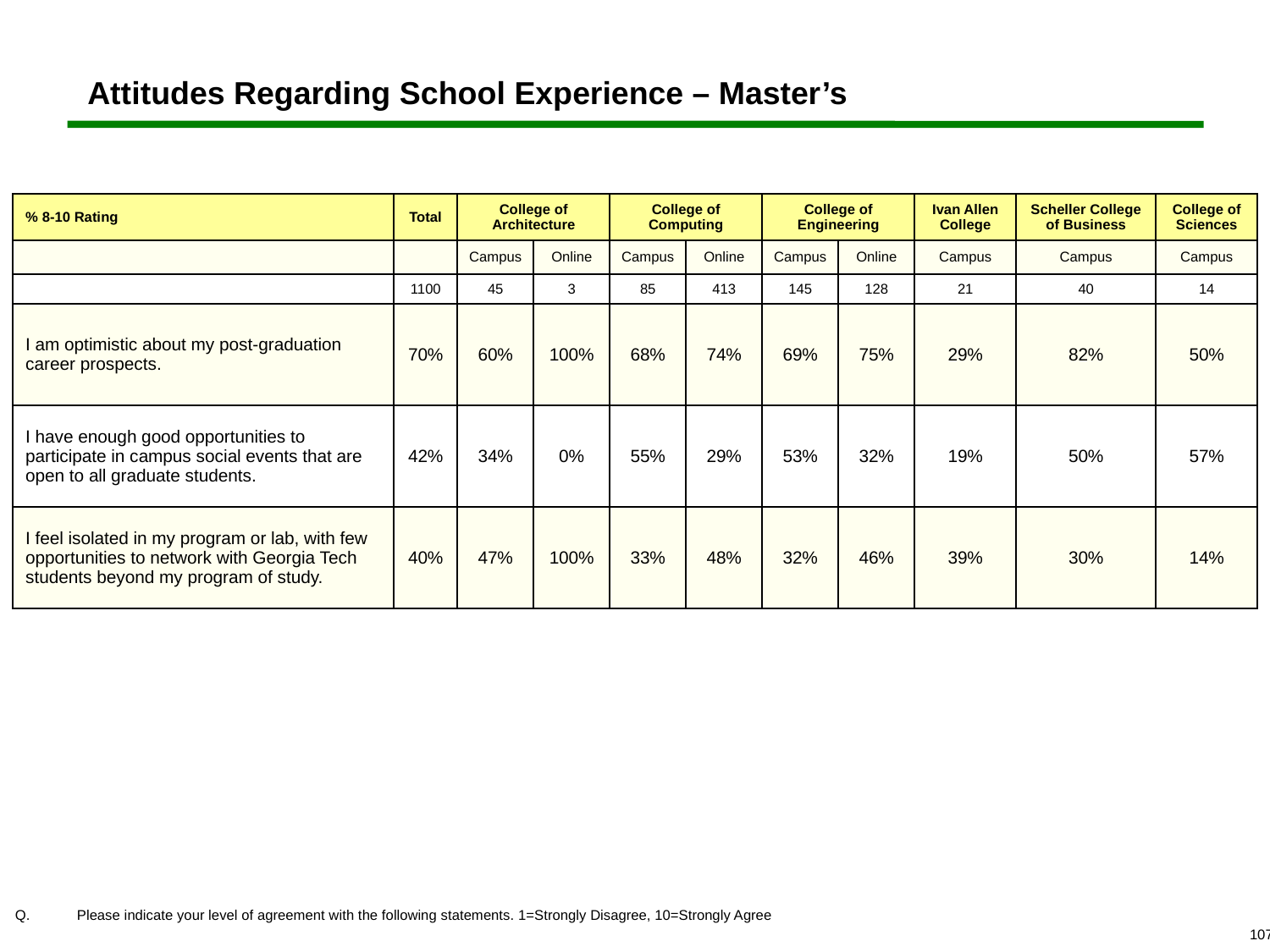

# Attitudes Regarding School Experience – Master’s
| % 8-10 Rating | Total | College of Architecture |  | College of Computing |  | College of Engineering |  | Ivan Allen College | Scheller College of Business | College of Sciences |
| --- | --- | --- | --- | --- | --- | --- | --- | --- | --- | --- |
|  |  | Campus | Online | Campus | Online | Campus | Online | Campus | Campus | Campus |
|  | 1100 | 45 | 3 | 85 | 413 | 145 | 128 | 21 | 40 | 14 |
| I am optimistic about my post-graduation career prospects. | 70% | 60% | 100% | 68% | 74% | 69% | 75% | 29% | 82% | 50% |
| I have enough good opportunities to participate in campus social events that are open to all graduate students. | 42% | 34% | 0% | 55% | 29% | 53% | 32% | 19% | 50% | 57% |
| I feel isolated in my program or lab, with few opportunities to network with Georgia Tech students beyond my program of study. | 40% | 47% | 100% | 33% | 48% | 32% | 46% | 39% | 30% | 14% |
 	Please indicate your level of agreement with the following statements. 1=Strongly Disagree, 10=Strongly Agree